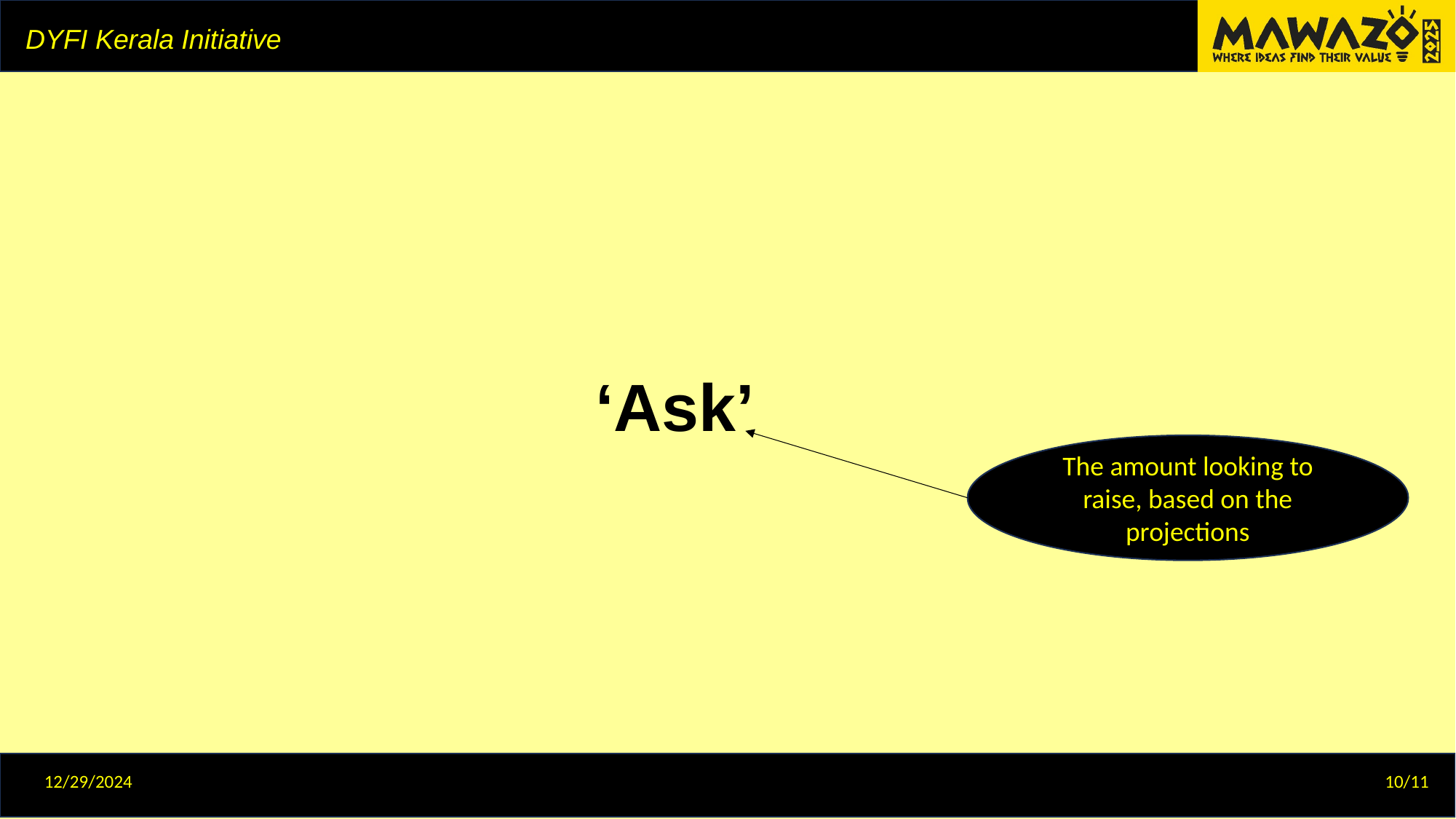

# ‘Ask’
The amount looking to raise, based on the projections
12/29/2024
10/11